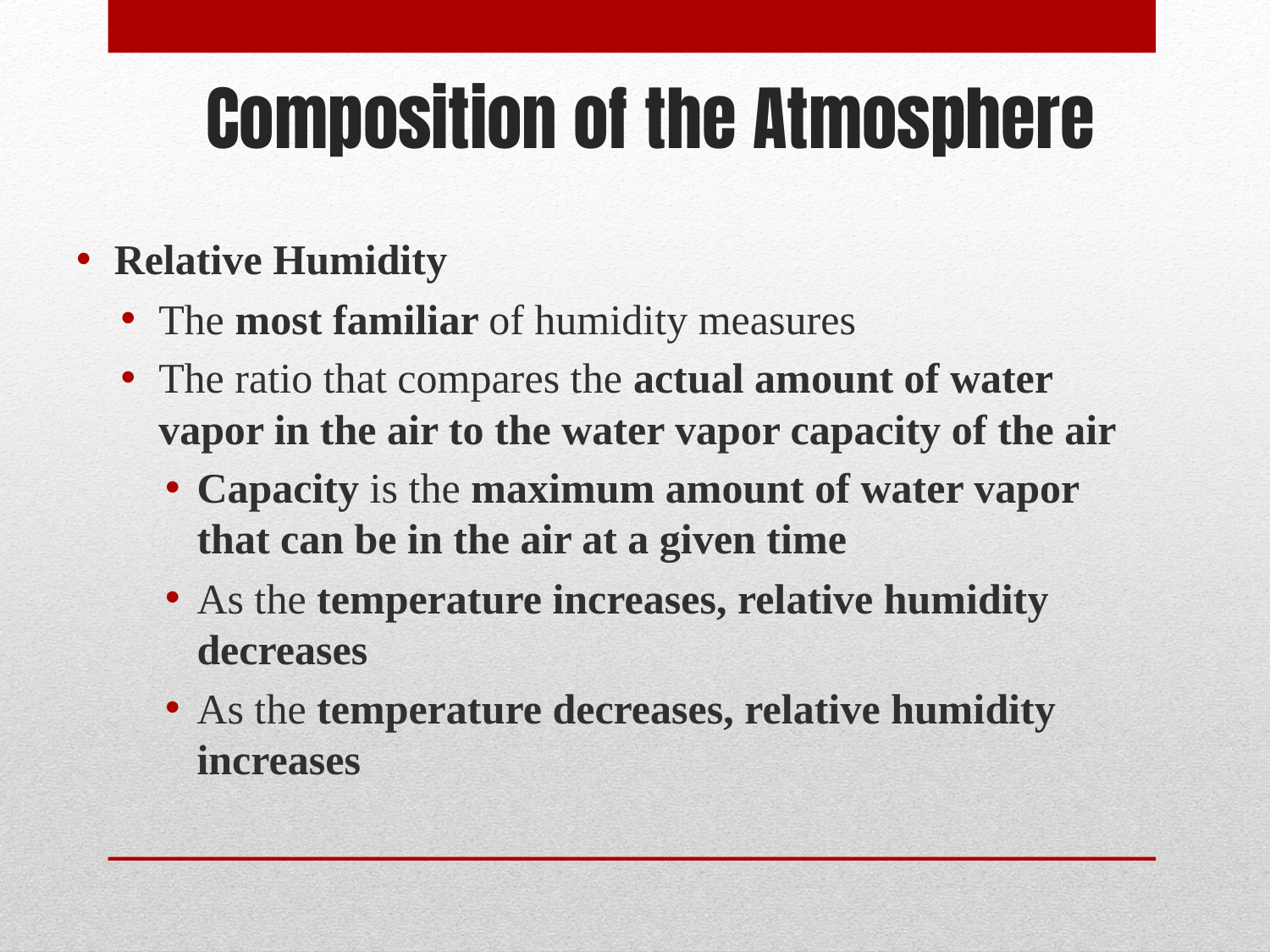

Composition of the Atmosphere
Relative Humidity
The most familiar of humidity measures
The ratio that compares the actual amount of water vapor in the air to the water vapor capacity of the air
Capacity is the maximum amount of water vapor that can be in the air at a given time
As the temperature increases, relative humidity decreases
As the temperature decreases, relative humidity increases